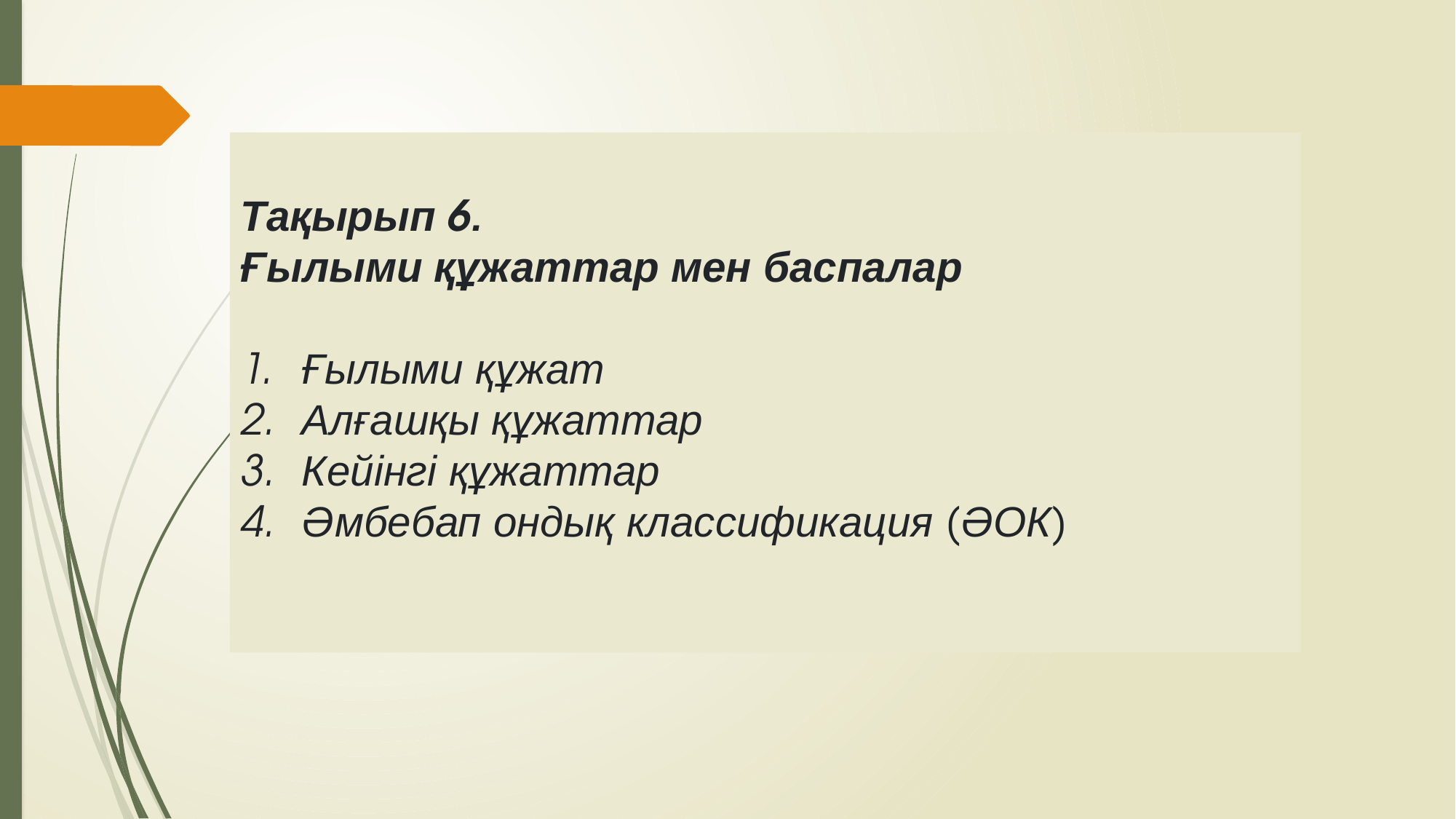

Тақырып 6.
Ғылыми құжаттар мен баспалар

Ғылыми құжат
Алғашқы құжаттар
Кейінгі құжаттар
Әмбебап ондық классификация (ӘОК)